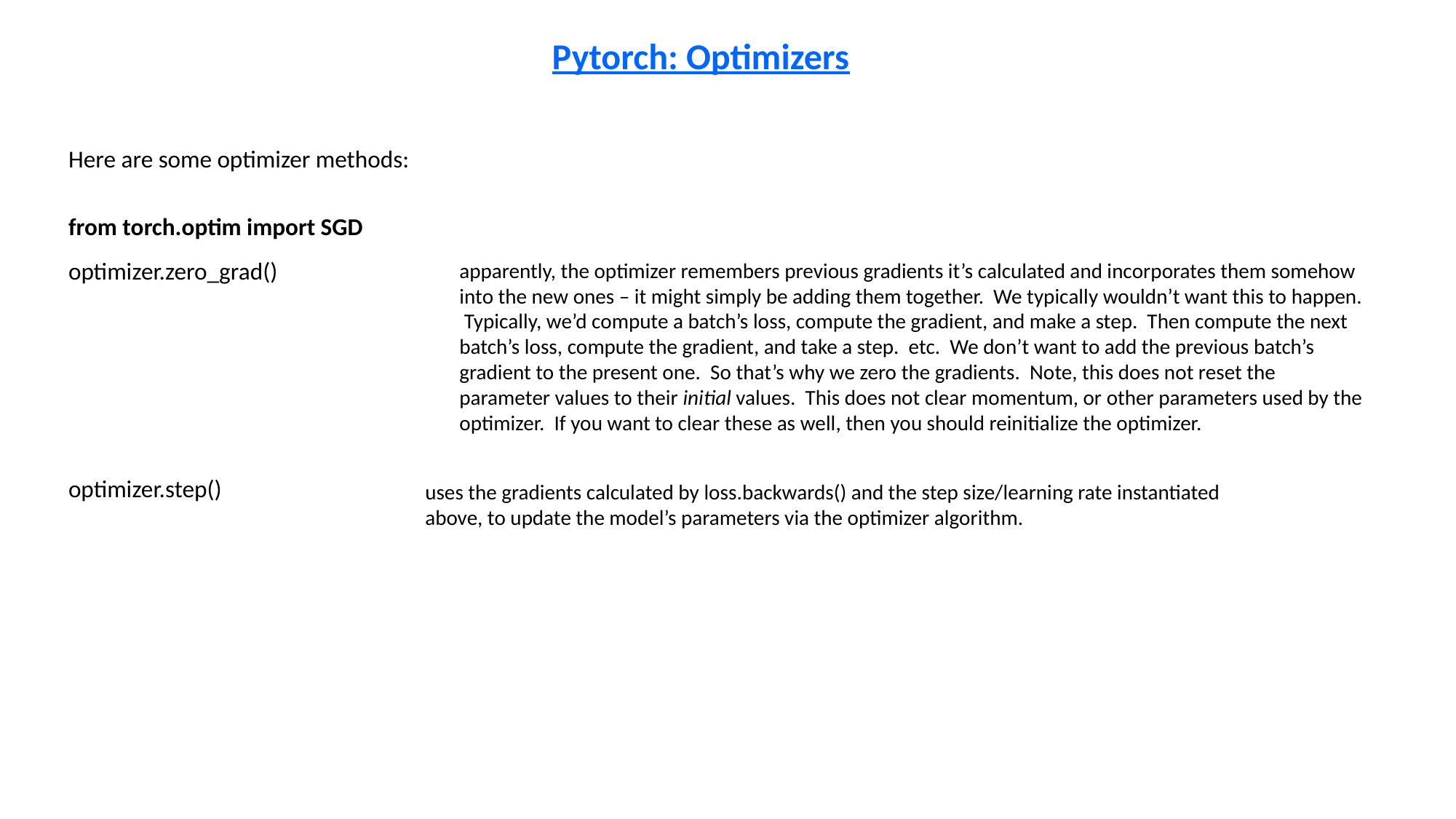

Pytorch: Optimizers
Here are some optimizer methods:
from torch.optim import SGD
optimizer.zero_grad()
apparently, the optimizer remembers previous gradients it’s calculated and incorporates them somehow into the new ones – it might simply be adding them together.  We typically wouldn’t want this to happen.  Typically, we’d compute a batch’s loss, compute the gradient, and make a step.  Then compute the next batch’s loss, compute the gradient, and take a step.  etc.  We don’t want to add the previous batch’s gradient to the present one.  So that’s why we zero the gradients.  Note, this does not reset the parameter values to their initial values.  This does not clear momentum, or other parameters used by the optimizer.  If you want to clear these as well, then you should reinitialize the optimizer.
optimizer.step()
uses the gradients calculated by loss.backwards() and the step size/learning rate instantiated above, to update the model’s parameters via the optimizer algorithm.